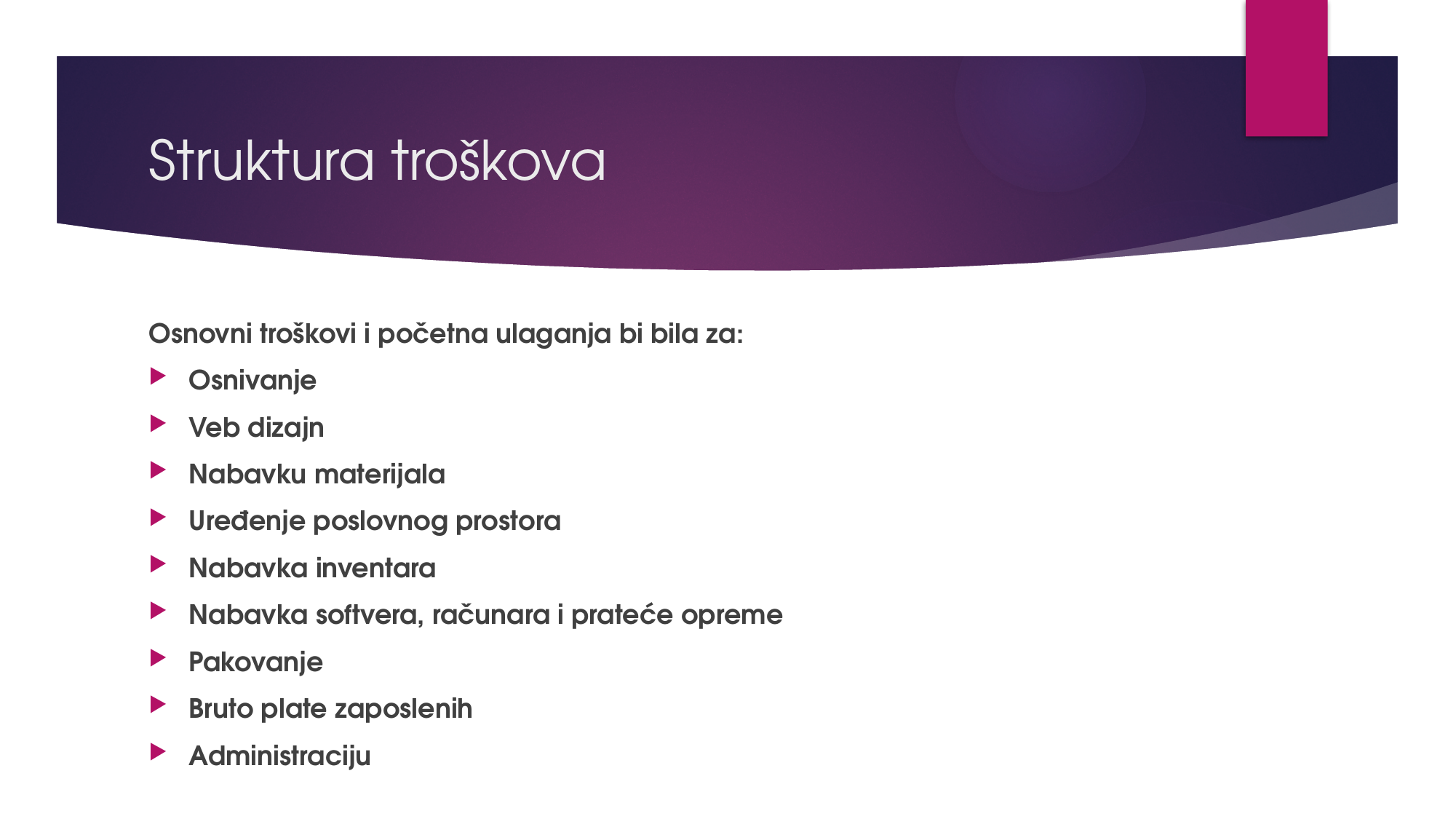

# Struktura troškova
Osnovni troškovi i početna ulaganja bi bila za:
Osnivanje
Veb dizajn
Nabavku materijala
Uređenje poslovnog prostora
Nabavka inventara
Nabavka softvera, računara i prateće opreme
Pakovanje
Bruto plate zaposlenih
Administraciju